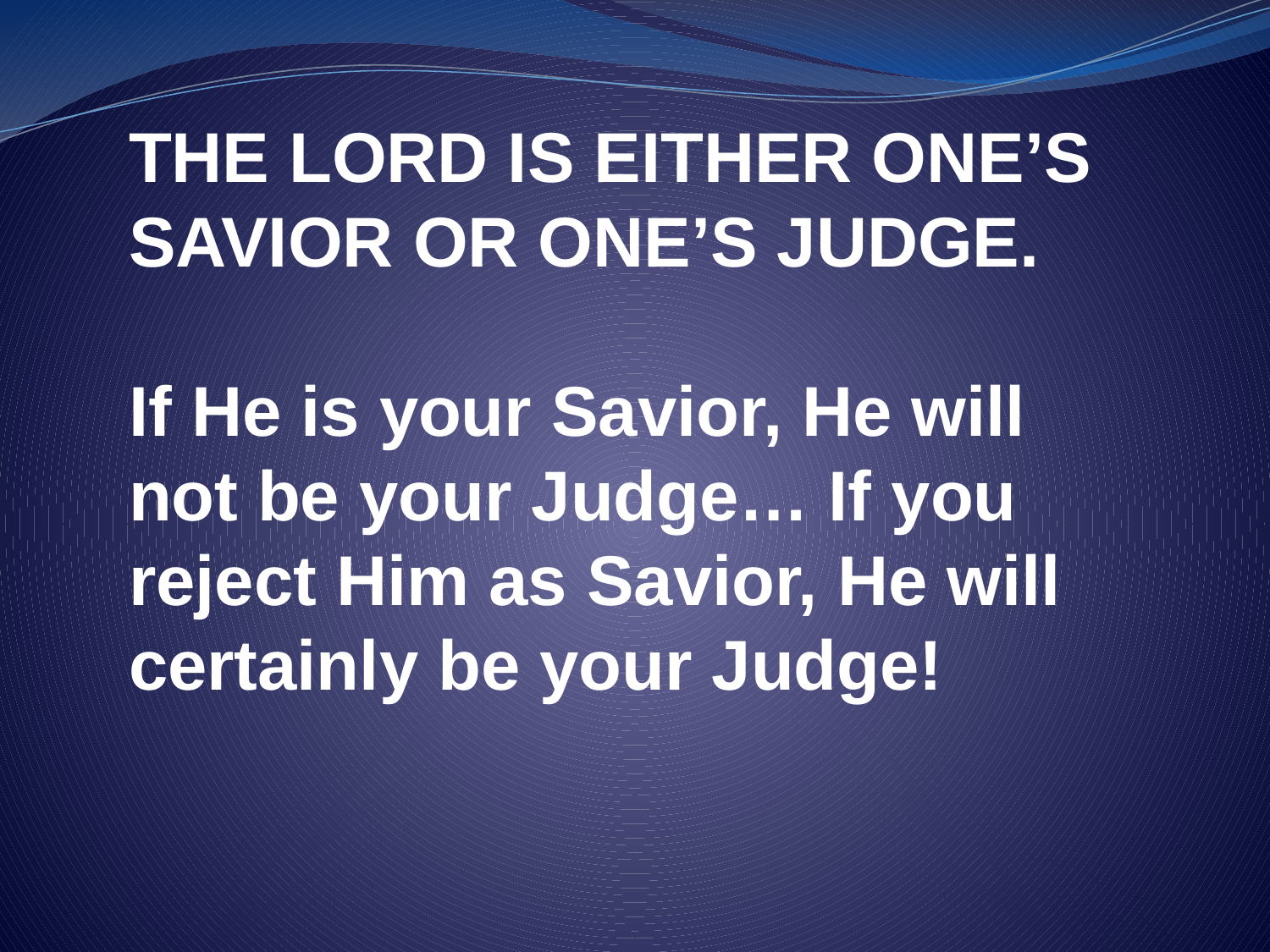

THE LORD IS EITHER ONE’S SAVIOR OR ONE’S JUDGE.

If He is your Savior, He will not be your Judge… If you reject Him as Savior, He will certainly be your Judge!